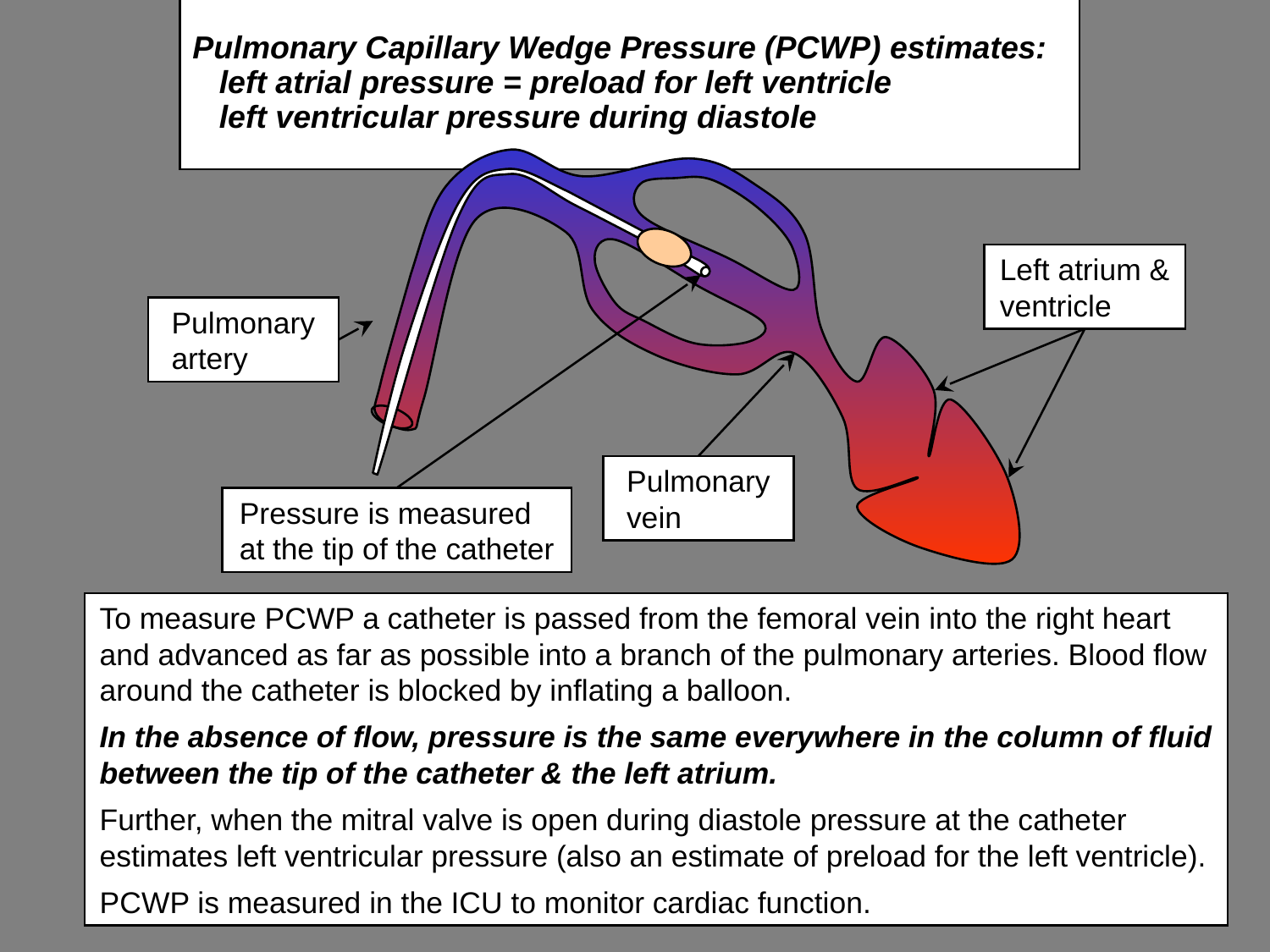

# Pulmonary Capillary Wedge Pressure (PCWP) estimates: left atrial pressure = preload for left ventricle left ventricular pressure during diastole

Left atrium & ventricle
Pulmonary artery
Pulmonary vein
Pressure is measured at the tip of the catheter
To measure PCWP a catheter is passed from the femoral vein into the right heart and advanced as far as possible into a branch of the pulmonary arteries. Blood flow around the catheter is blocked by inflating a balloon.
In the absence of flow, pressure is the same everywhere in the column of fluid between the tip of the catheter & the left atrium.
Further, when the mitral valve is open during diastole pressure at the catheter estimates left ventricular pressure (also an estimate of preload for the left ventricle).
PCWP is measured in the ICU to monitor cardiac function.